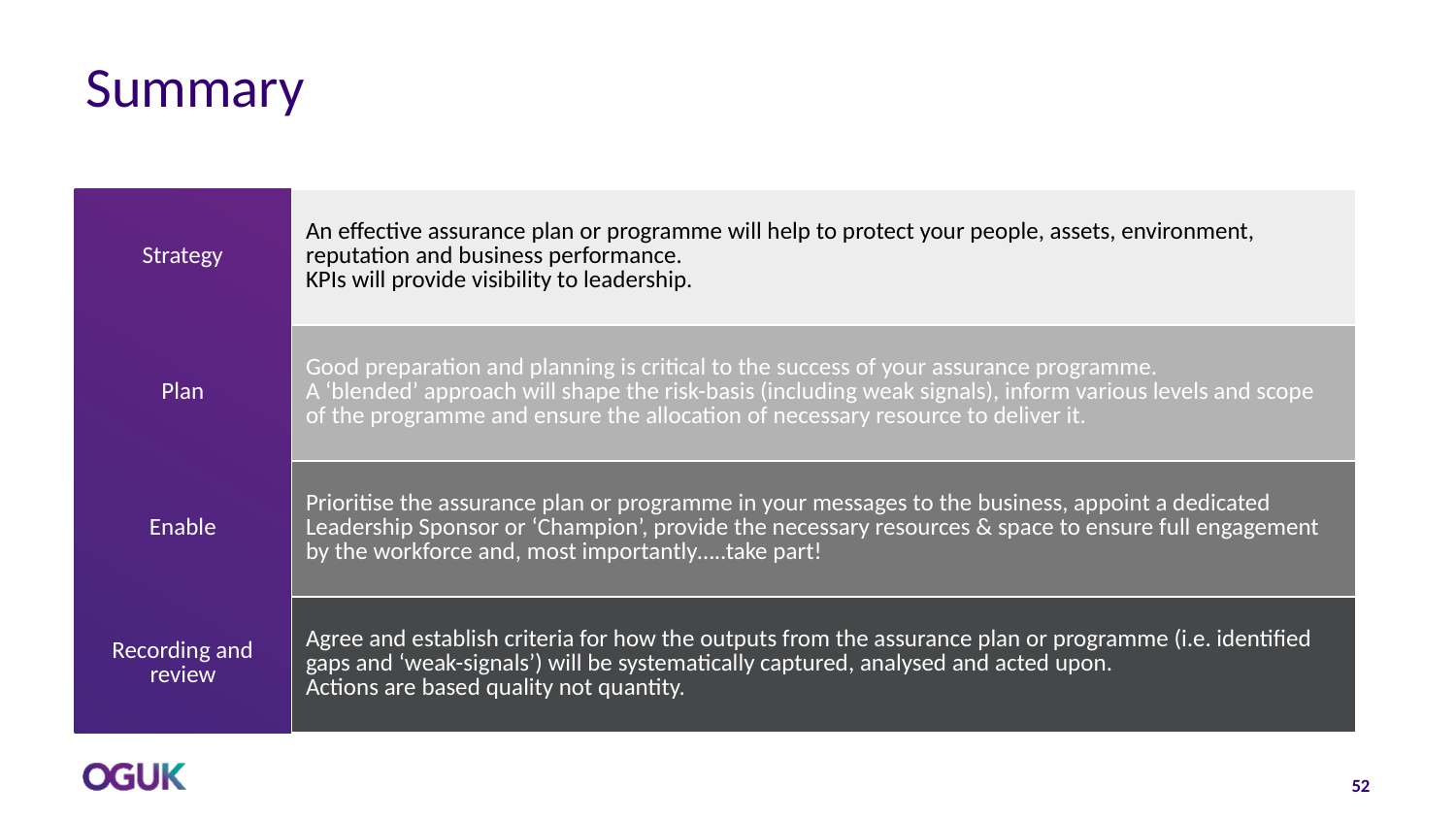

# Summary
| An effective assurance plan or programme will help to protect your people, assets, environment, reputation and business performance. KPIs will provide visibility to leadership. |
| --- |
| Good preparation and planning is critical to the success of your assurance programme. A ‘blended’ approach will shape the risk-basis (including weak signals), inform various levels and scope of the programme and ensure the allocation of necessary resource to deliver it. |
| Prioritise the assurance plan or programme in your messages to the business, appoint a dedicated Leadership Sponsor or ‘Champion’, provide the necessary resources & space to ensure full engagement by the workforce and, most importantly…..take part! |
| Agree and establish criteria for how the outputs from the assurance plan or programme (i.e. identified gaps and ‘weak-signals’) will be systematically captured, analysed and acted upon. Actions are based quality not quantity. |
| Strategy |
| --- |
| Plan |
| Enable |
| Recording and review |

52